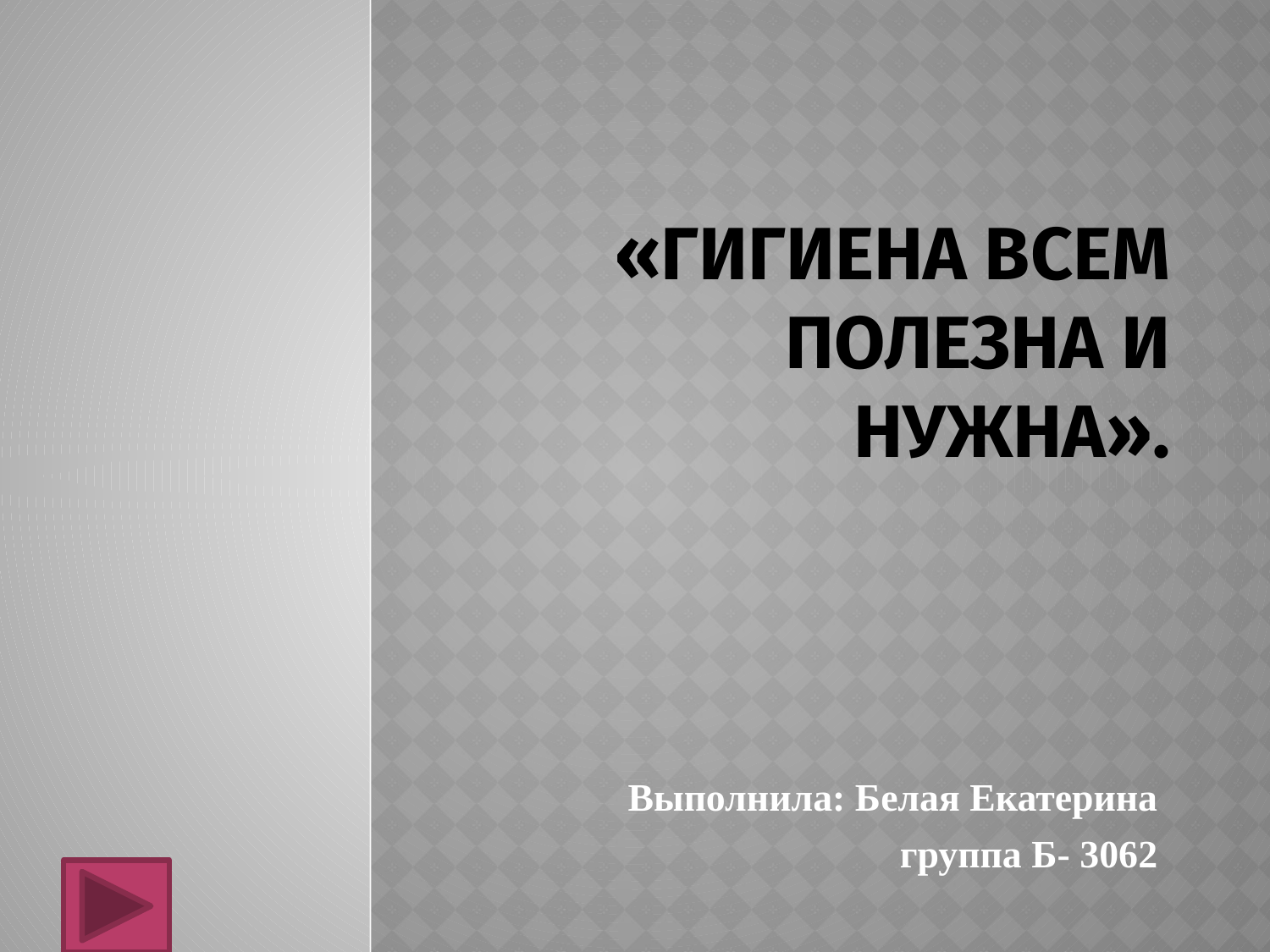

# «Гигиена всем полезна и нужна».
Выполнила: Белая Екатерина
группа Б- 3062